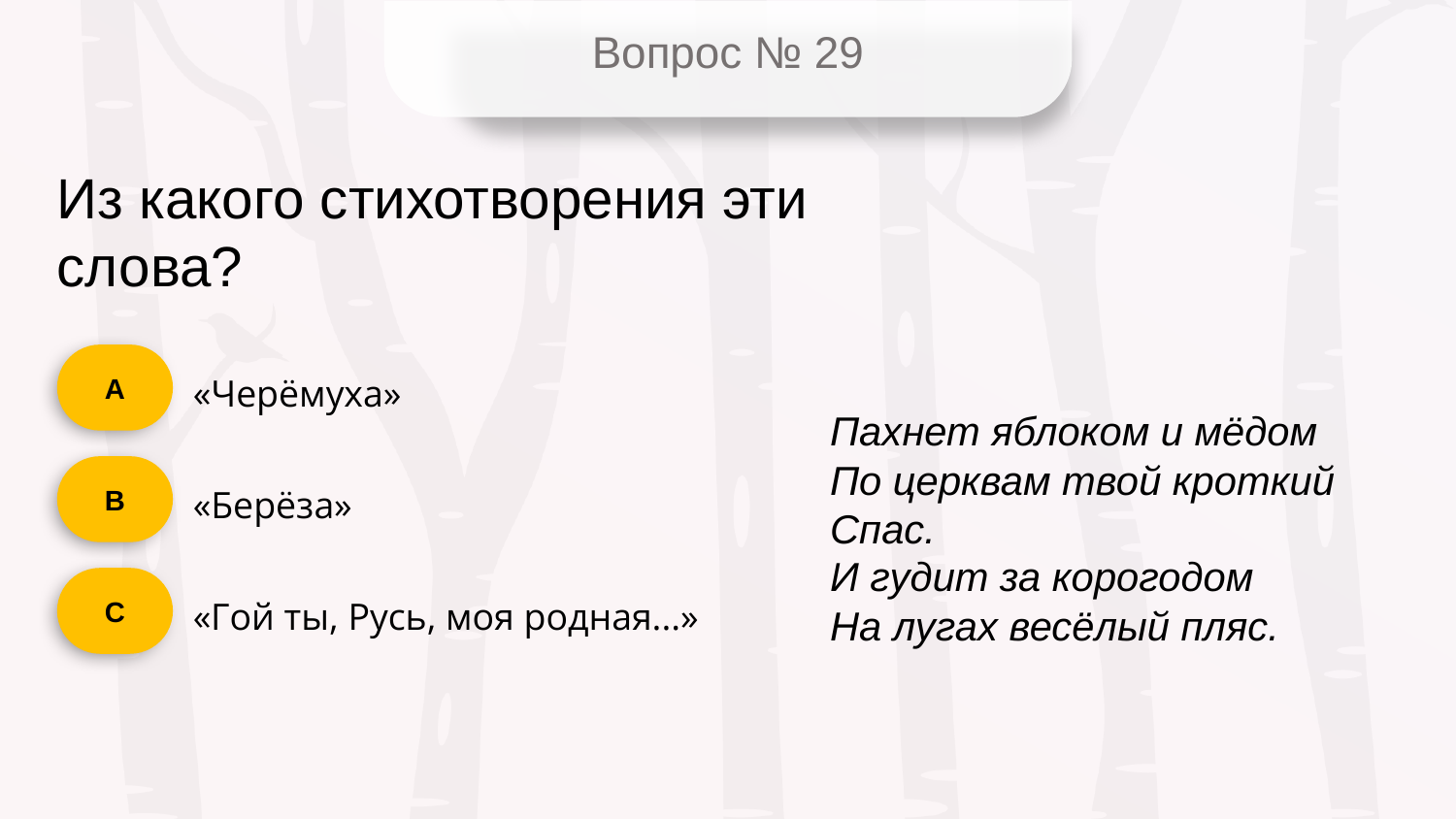

Вопрос № 29
Из какого стихотворения эти слова?
А
«Черёмуха»
Пахнет яблоком и мёдом
По церквам твой кроткий Спас.
И гудит за корогодом
На лугах весёлый пляс.
B
«Берёза»
C
«Гой ты, Русь, моя родная...»